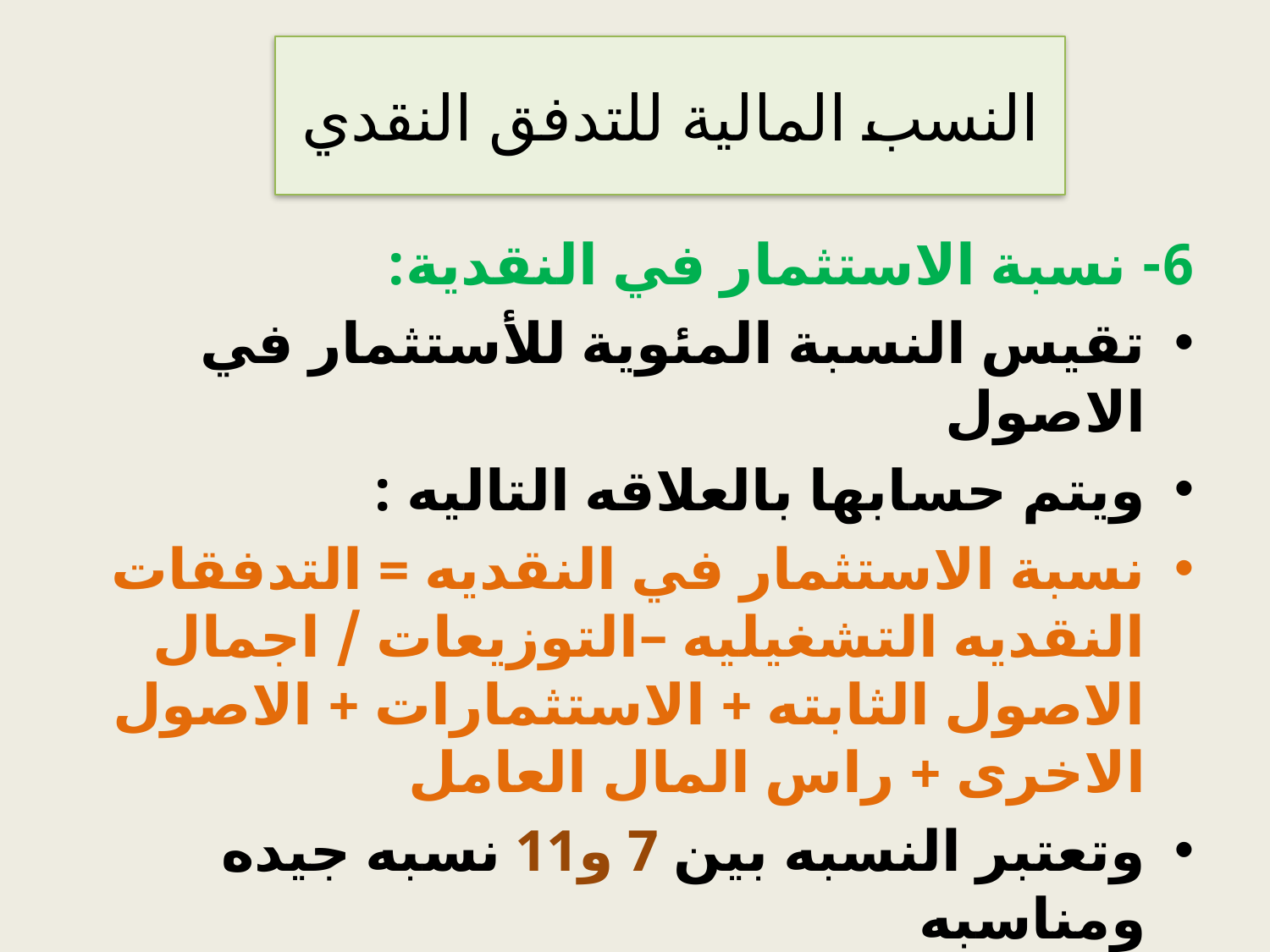

# النسب المالية للتدفق النقدي
6- نسبة الاستثمار في النقدية:
تقيس النسبة المئوية للأستثمار في الاصول
ويتم حسابها بالعلاقه التاليه :
نسبة الاستثمار في النقديه = التدفقات النقديه التشغيليه –التوزيعات / اجمال الاصول الثابته + الاستثمارات + الاصول الاخرى + راس المال العامل
وتعتبر النسبه بين 7 و11 نسبه جيده ومناسبه